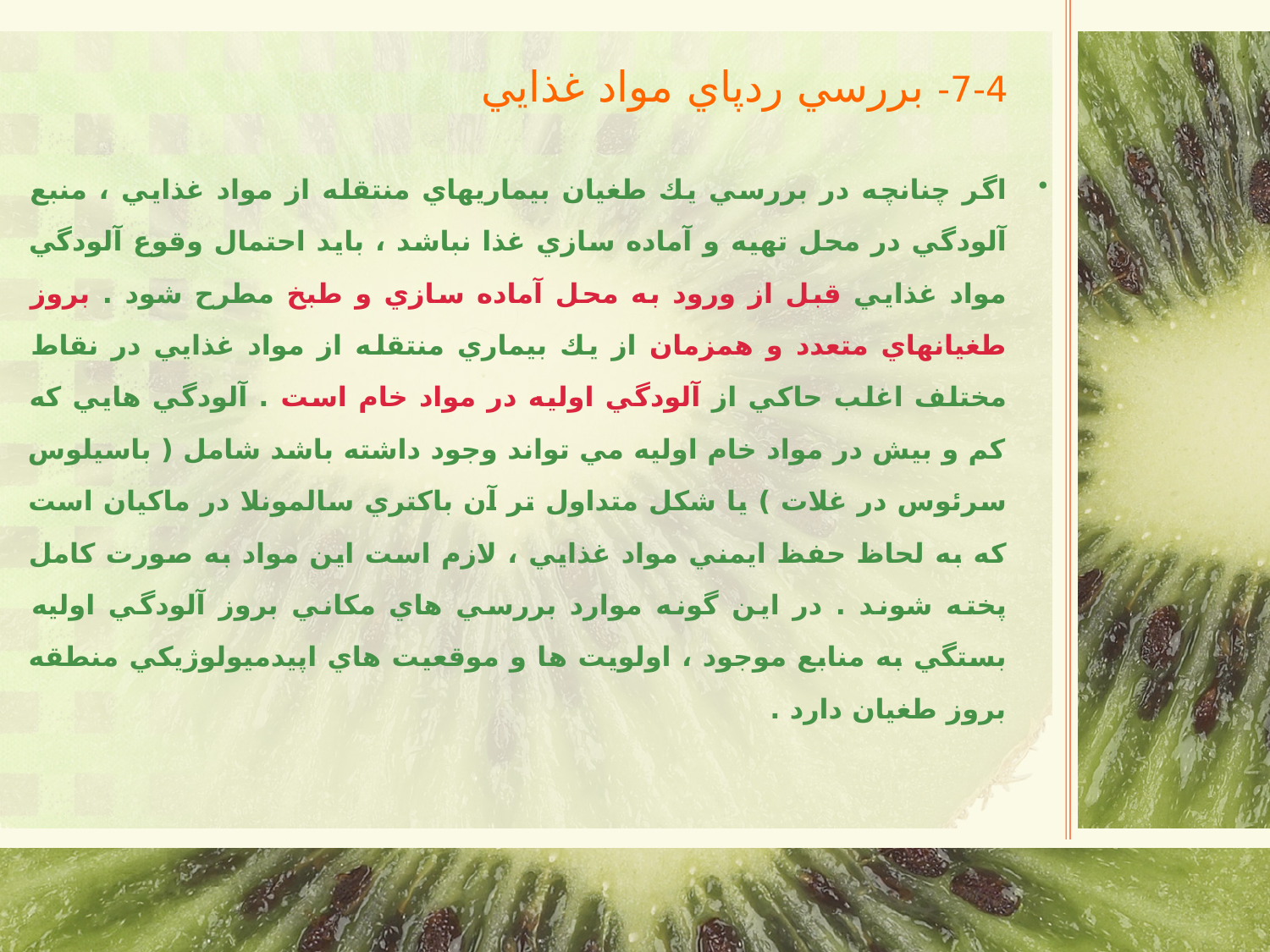

7-4- بررسي ردپاي مواد غذايي
اگر چنانچه در بررسي يك طغيان بيماريهاي منتقله از مواد غذايي ، منبع آلودگي در محل تهيه و آماده سازي غذا نباشد ، بايد احتمال وقوع آلودگي مواد غذايي قبل از ورود به محل آماده سازي و طبخ مطرح شود . بروز طغيانهاي متعدد و همزمان از يك بيماري منتقله از مواد غذايي در نقاط مختلف اغلب حاكي از آلودگي اوليه در مواد خام است . آلودگي هايي كه كم و بيش در مواد خام اوليه مي تواند وجود داشته باشد شامل ( باسيلوس سرئوس در غلات ) يا شكل متداول تر آن باكتري سالمونلا در ماكيان است كه به لحاظ حفظ ايمني مواد غذايي ، لازم است اين مواد به صورت كامل پخته شوند . در اين گونه موارد بررسي هاي مكاني بروز آلودگي اوليه بستگي به منابع موجود ، اولويت ها و موقعيت هاي اپيدميولوژيكي منطقه بروز طغيان دارد .